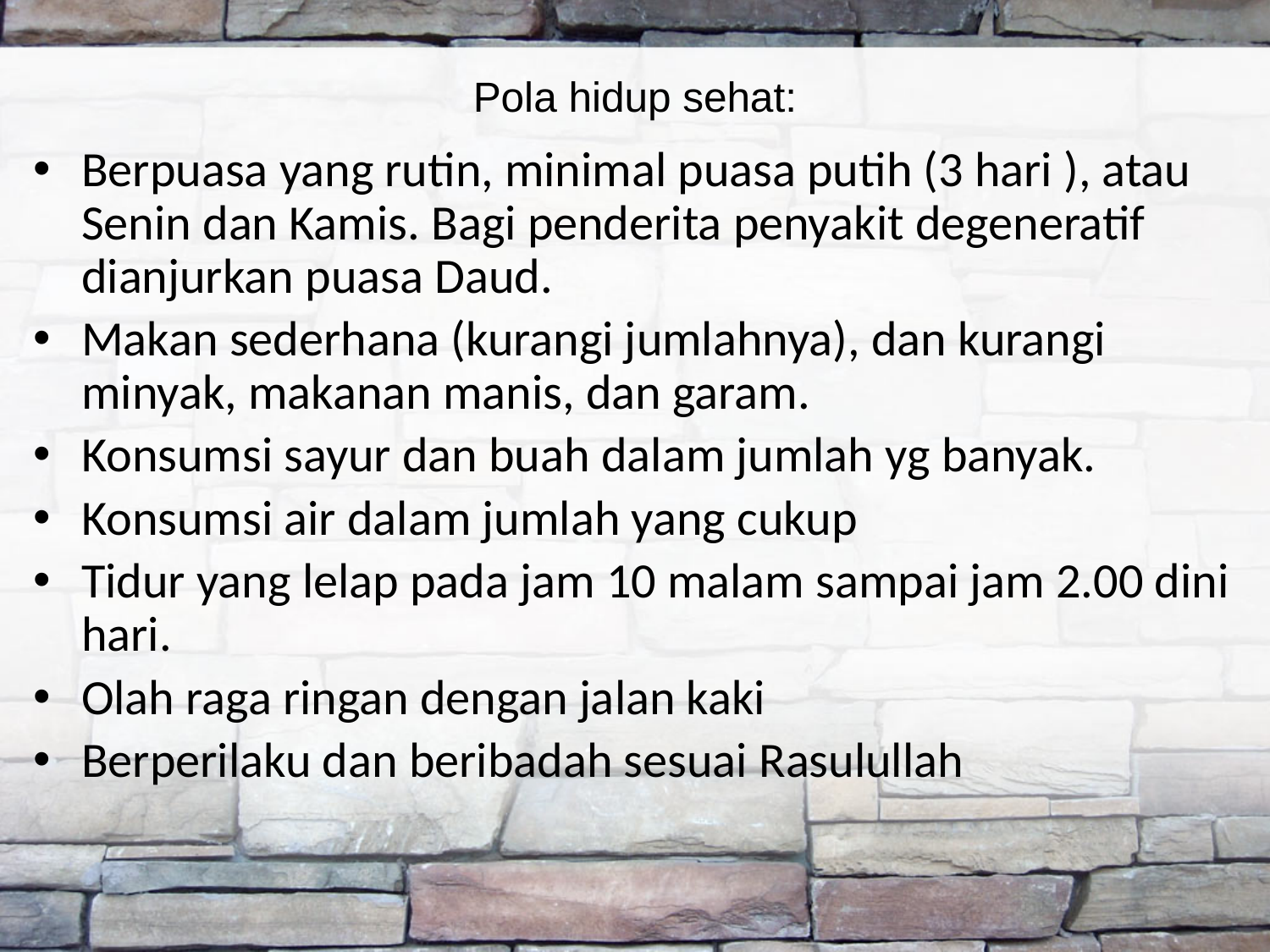

# Pola hidup sehat:
Berpuasa yang rutin, minimal puasa putih (3 hari ), atau Senin dan Kamis. Bagi penderita penyakit degeneratif dianjurkan puasa Daud.
Makan sederhana (kurangi jumlahnya), dan kurangi minyak, makanan manis, dan garam.
Konsumsi sayur dan buah dalam jumlah yg banyak.
Konsumsi air dalam jumlah yang cukup
Tidur yang lelap pada jam 10 malam sampai jam 2.00 dini hari.
Olah raga ringan dengan jalan kaki
Berperilaku dan beribadah sesuai Rasulullah